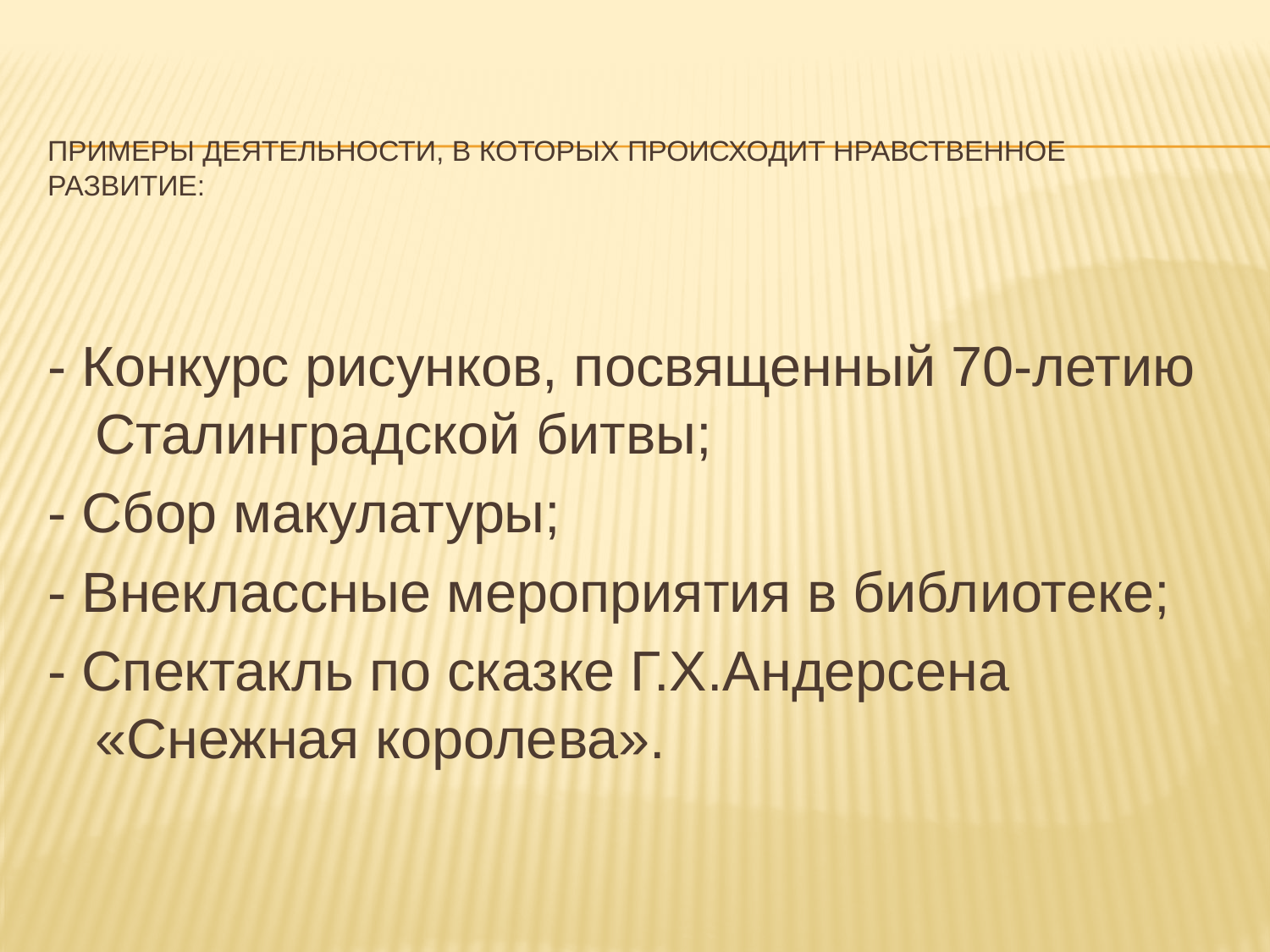

# ПРИМЕРЫ деятельности, В КОТОРЫХ ПРОИСХОДИТ НРАВСТВЕННОЕ РАЗВИТИЕ:
- Конкурс рисунков, посвященный 70-летию Сталинградской битвы;
- Сбор макулатуры;
- Внеклассные мероприятия в библиотеке;
- Спектакль по сказке Г.Х.Андерсена «Снежная королева».